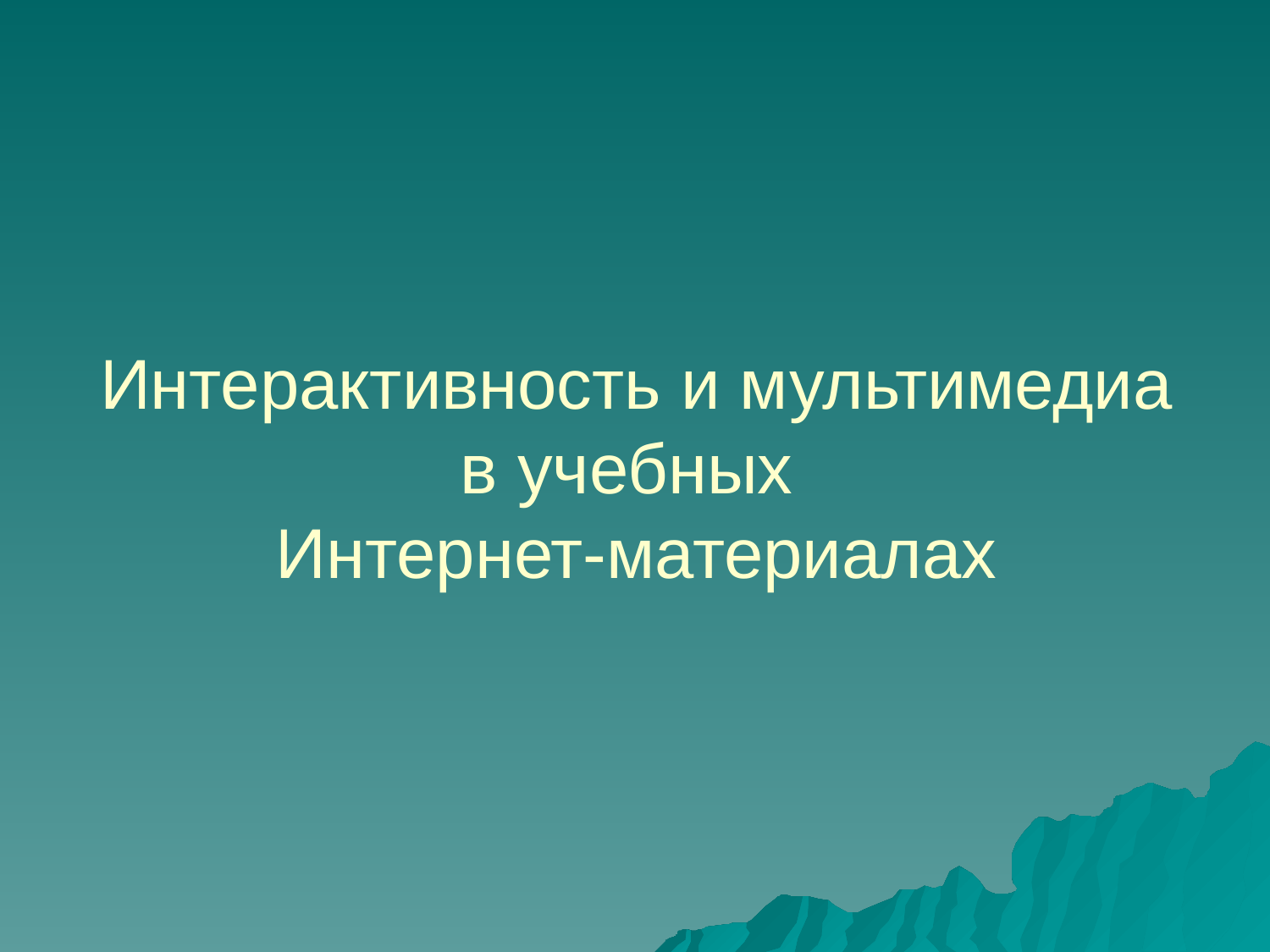

# Интерактивность и мультимедиа в учебных Интернет-материалах